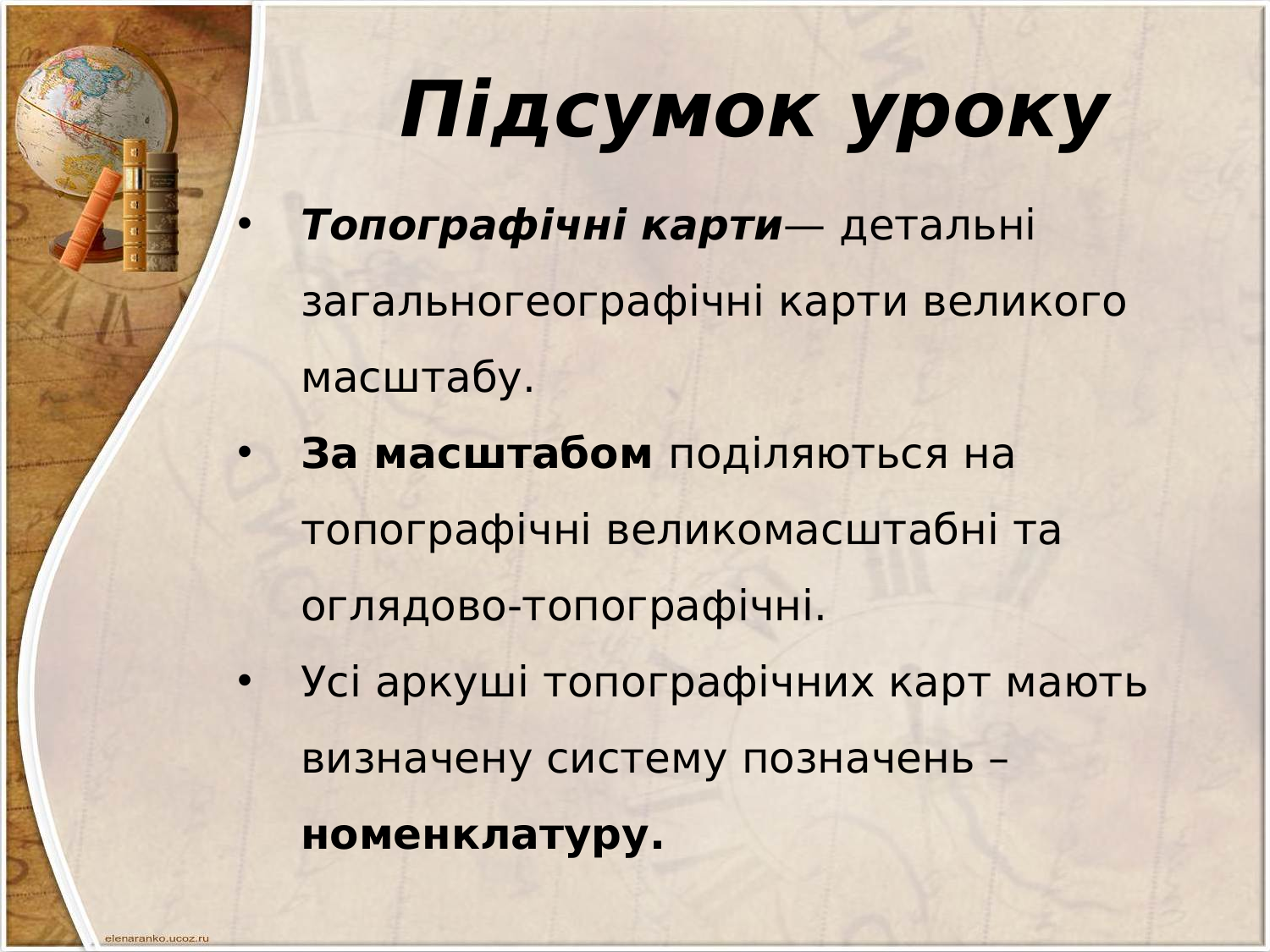

# Підсумок уроку
Топографічні карти— детальні загальногеографічні карти великого масштабу.
За масштабом поділяються на топографічні великомасштабні та оглядово-топографічні.
Усі аркуші топографічних карт мають визначену систему позначень – номенклатуру.